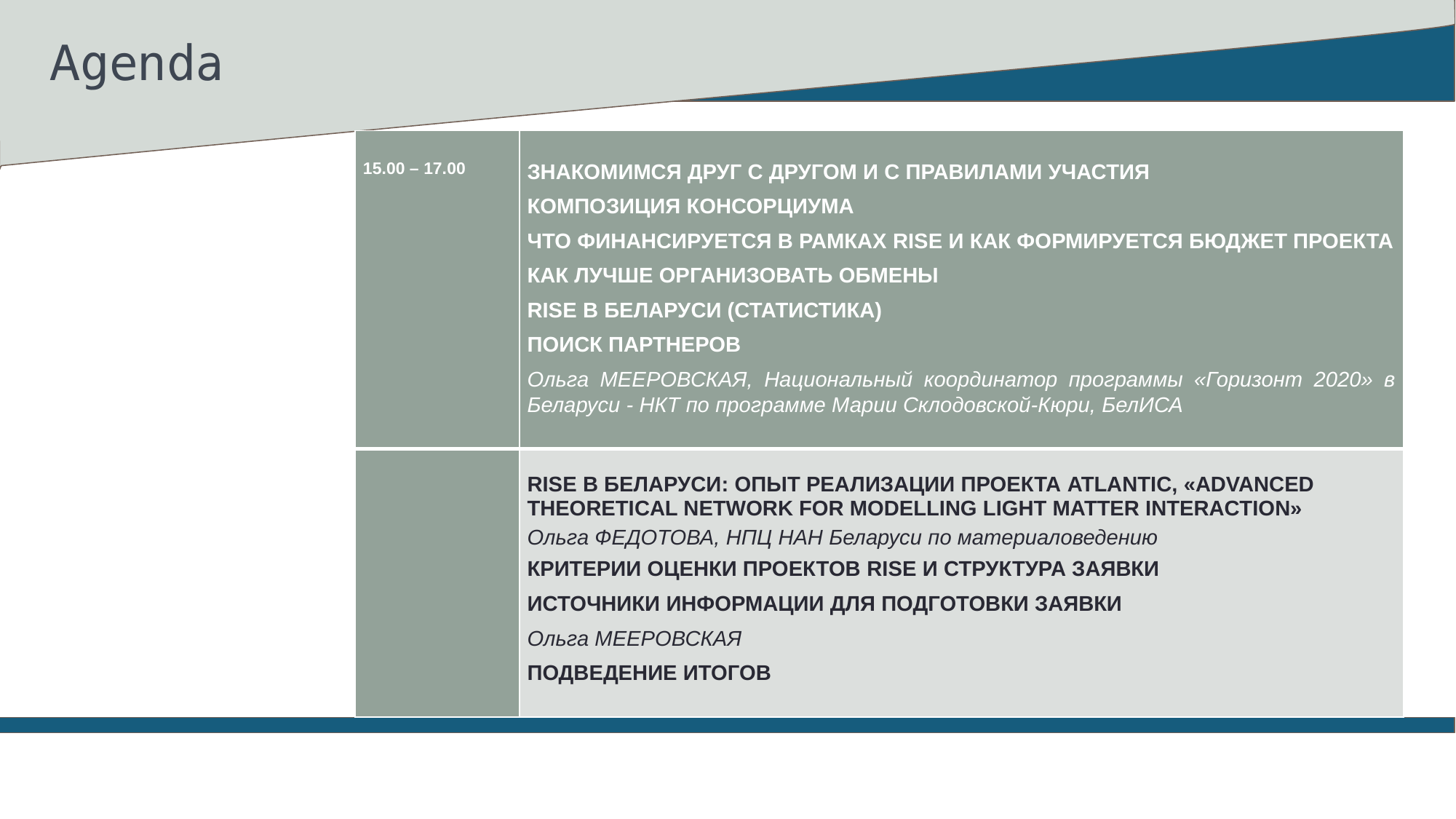

Agenda
| 15.00 – 17.00 | ЗНАКОМИМСЯ ДРУГ С ДРУГОМ И С ПРАВИЛАМИ УЧАСТИЯ КОМПОЗИЦИЯ КОНСОРЦИУМА ЧТО ФИНАНСИРУЕТСЯ В РАМКАХ RISE И КАК ФОРМИРУЕТСЯ БЮДЖЕТ ПРОЕКТА КАК ЛУЧШЕ ОРГАНИЗОВАТЬ ОБМЕНЫ RISE В БЕЛАРУСИ (СТАТИСТИКА) ПОИСК ПАРТНЕРОВ Ольга МЕЕРОВСКАЯ, Национальный координатор программы «Горизонт 2020» в Беларуси - НКТ по программе Марии Склодовской-Кюри, БелИСА |
| --- | --- |
|  | RISE В БЕЛАРУСИ: ОПЫТ РЕАЛИЗАЦИИ ПРОЕКТА ATLANTIC, «ADVANCED THEORETICAL NETWORK FOR MODELLING LIGHT MATTER INTERACTION» Ольга ФЕДОТОВА, НПЦ НАН Беларуси по материаловедению КРИТЕРИИ ОЦЕНКИ ПРОЕКТОВ RISE И СТРУКТУРА ЗАЯВКИ ИСТОЧНИКИ ИНФОРМАЦИИ ДЛЯ ПОДГОТОВКИ ЗАЯВКИ Ольга МЕЕРОВСКАЯ ПОДВЕДЕНИЕ ИТОГОВ |